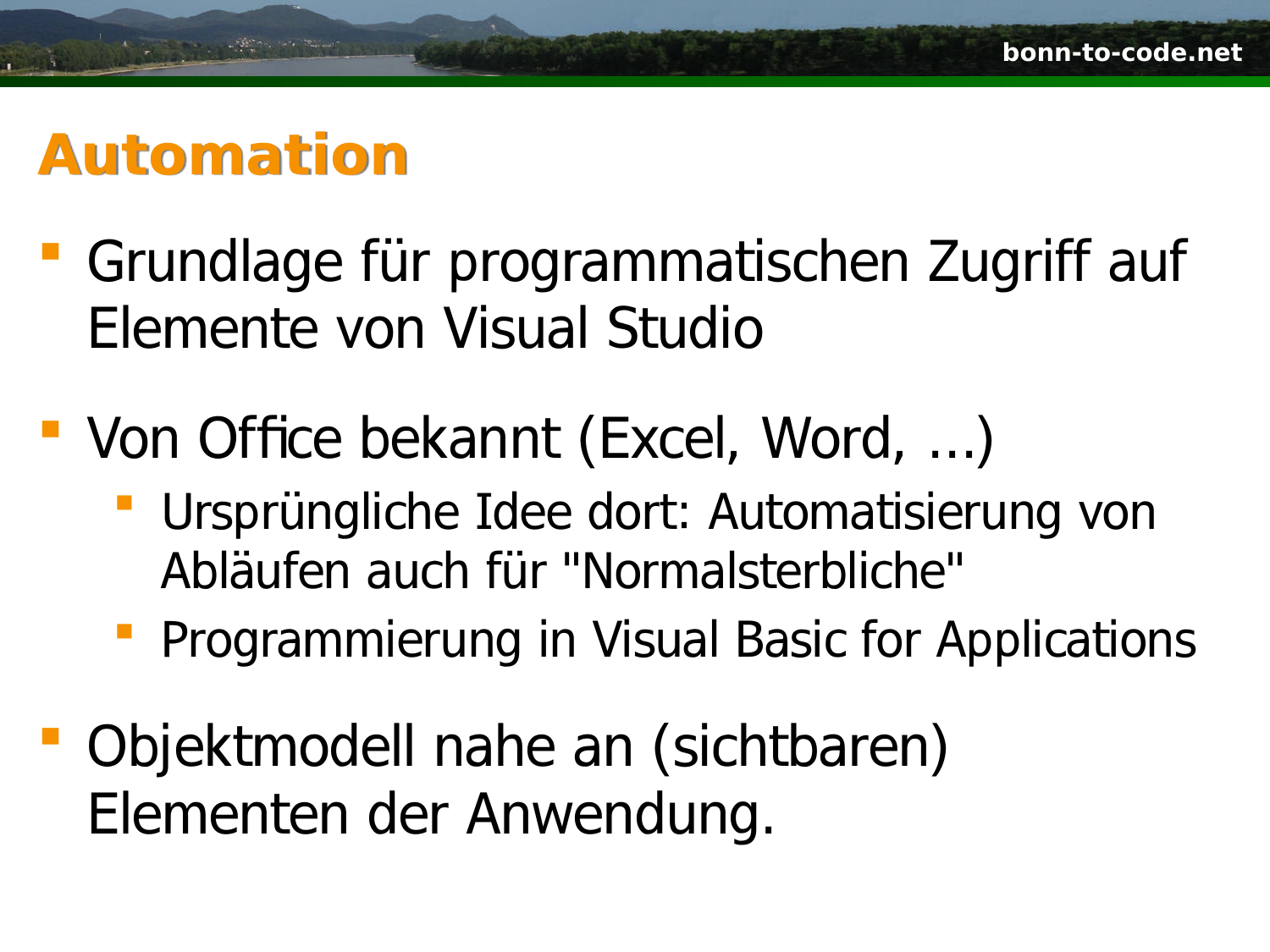

# Automation
Grundlage für programmatischen Zugriff auf Elemente von Visual Studio
Von Office bekannt (Excel, Word, ...)
Ursprüngliche Idee dort: Automatisierung von Abläufen auch für "Normalsterbliche"
Programmierung in Visual Basic for Applications
Objektmodell nahe an (sichtbaren) Elementen der Anwendung.